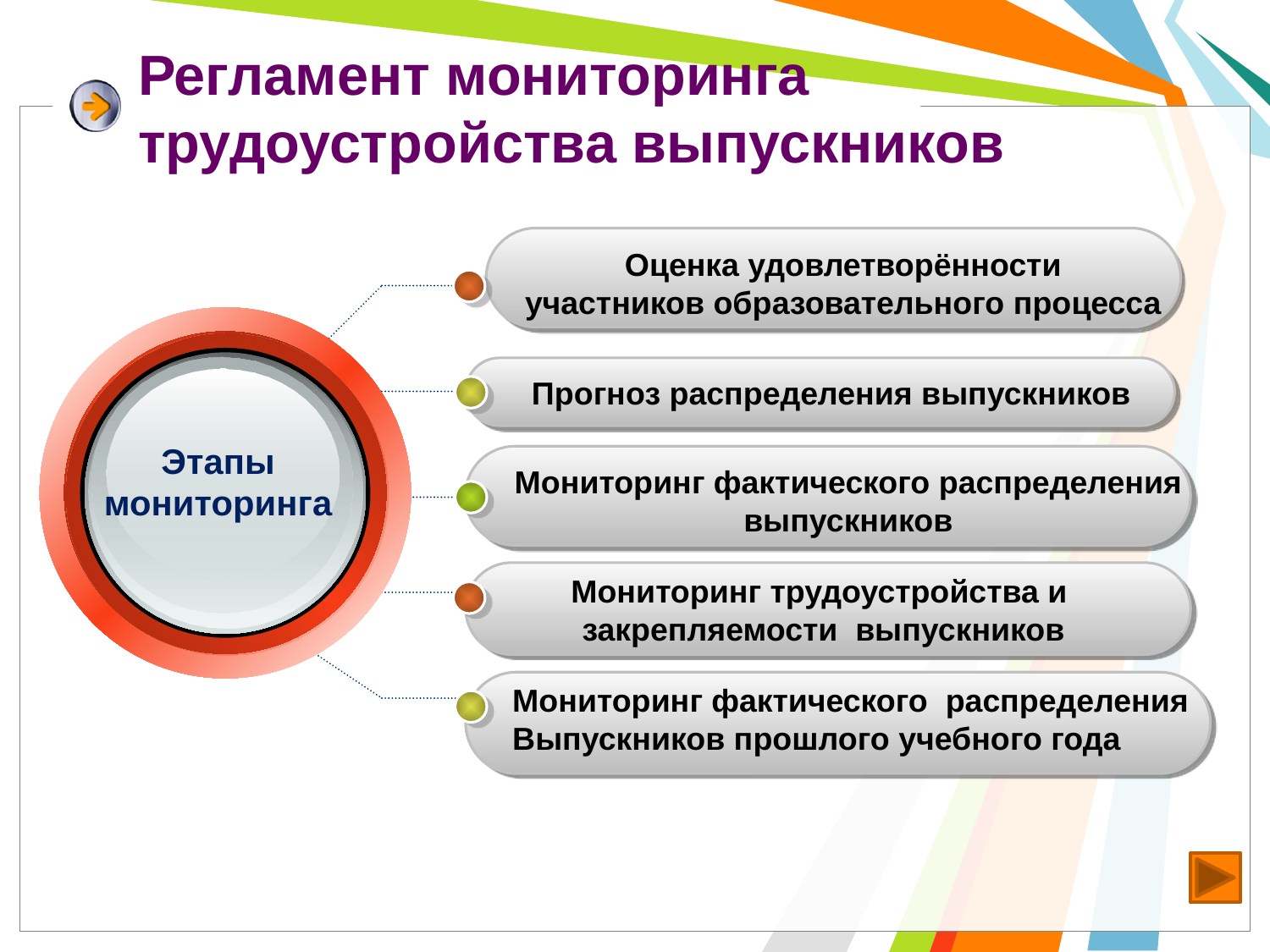

# Регламент мониторинга трудоустройства выпускников

Оценка удовлетворённости
участников образовательного процесса

Прогноз распределения выпускников

Этапы мониторинга

Мониторинг фактического распределения выпускников

Мониторинг трудоустройства и
закрепляемости  выпускников

Мониторинг фактического  распределения
Выпускников прошлого учебного года